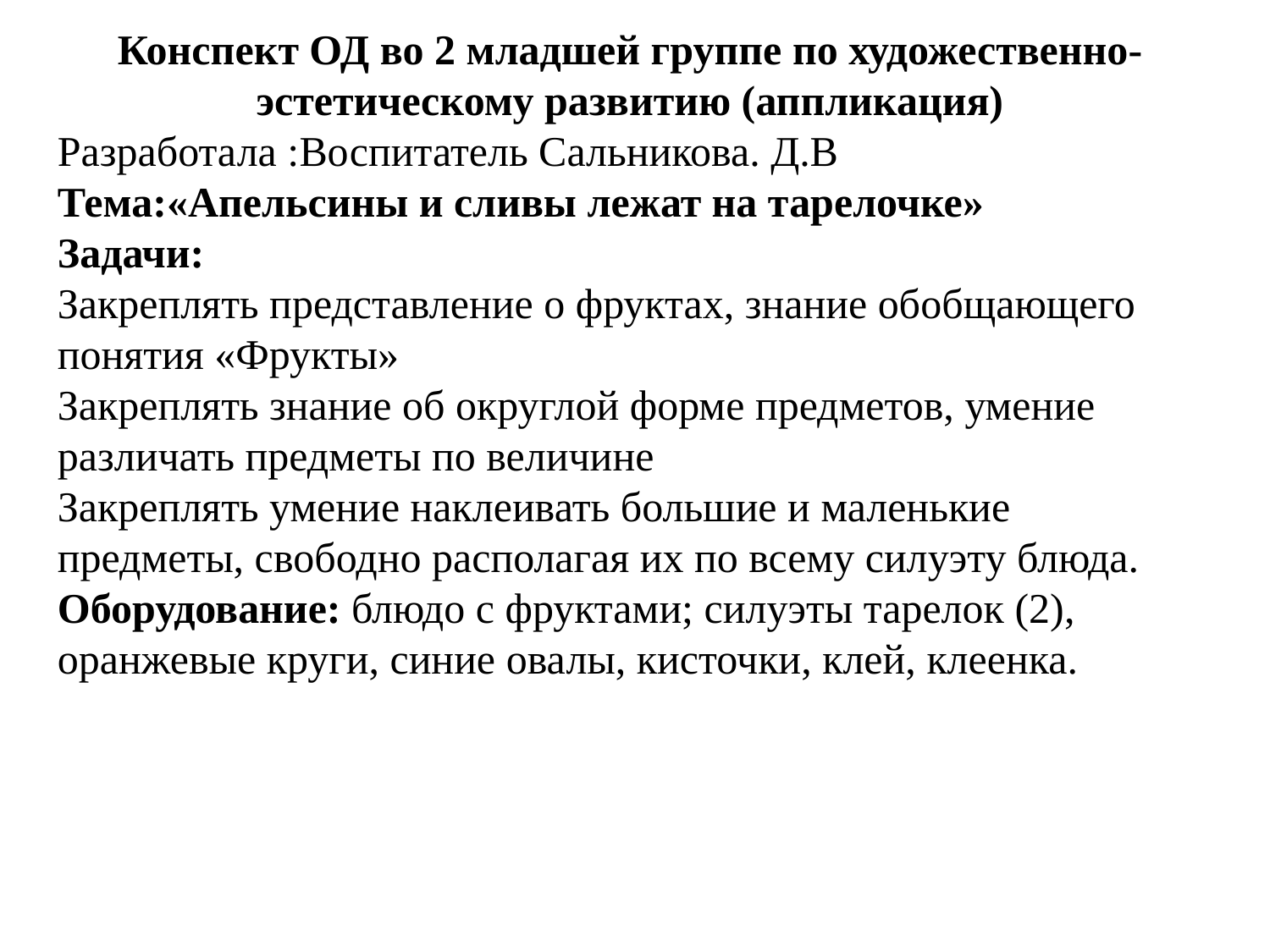

Конспект ОД во 2 младшей группе по художественно- эстетическому развитию (аппликация)
Разработала :Воспитатель Сальникова. Д.В
Тема:«Апельсины и сливы лежат на тарелочке»
Задачи:
Закреплять представление о фруктах, знание обобщающего понятия «Фрукты»
Закреплять знание об округлой форме предметов, умение различать предметы по величине
Закреплять умение наклеивать большие и маленькие предметы, свободно располагая их по всему силуэту блюда.
Оборудование: блюдо с фруктами; силуэты тарелок (2), оранжевые круги, синие овалы, кисточки, клей, клеенка.
#